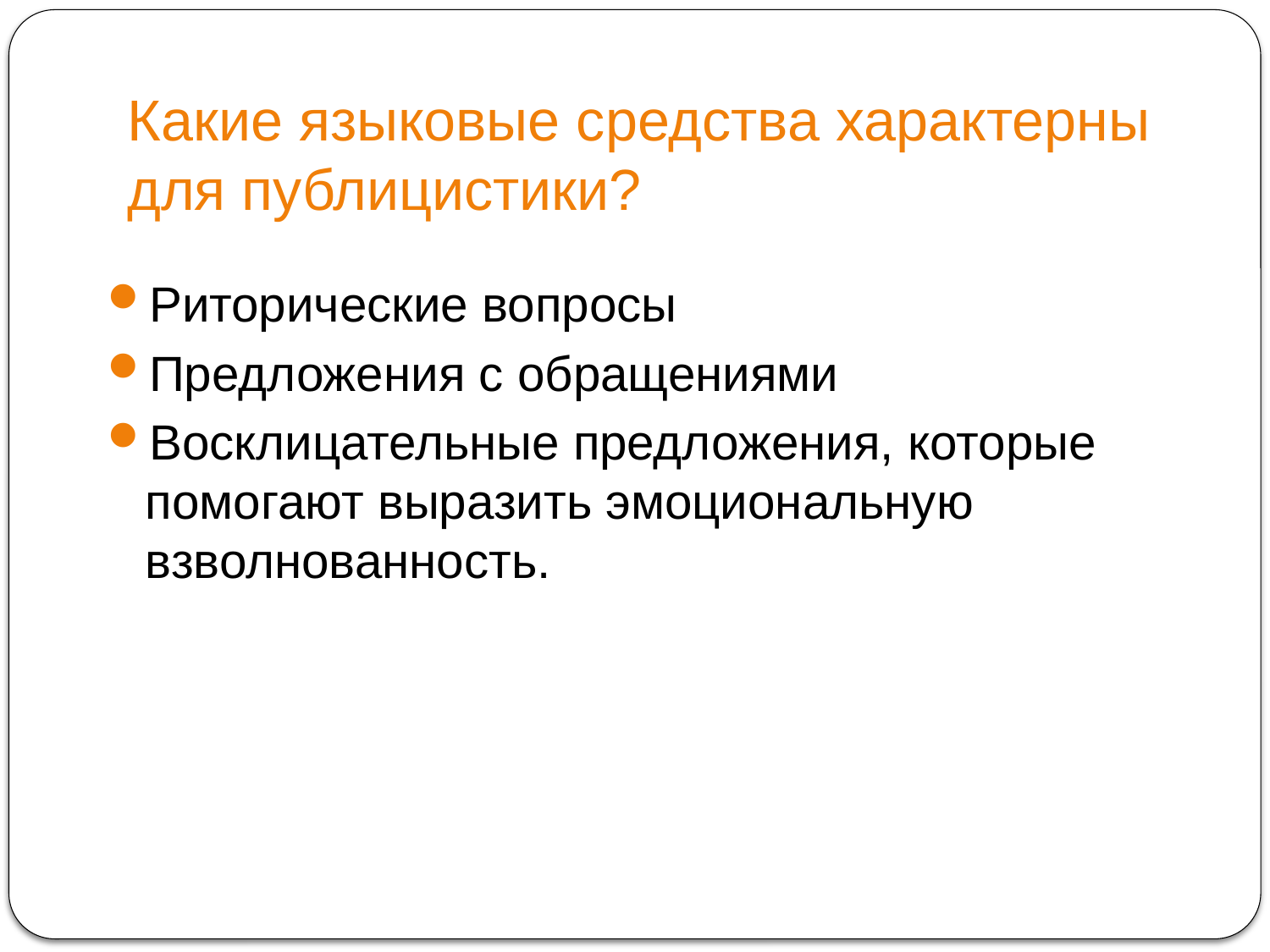

# Какие языковые средства характерны для публицистики?
Риторические вопросы
Предложения с обращениями
Восклицательные предложения, которые помогают выразить эмоциональную взволнованность.